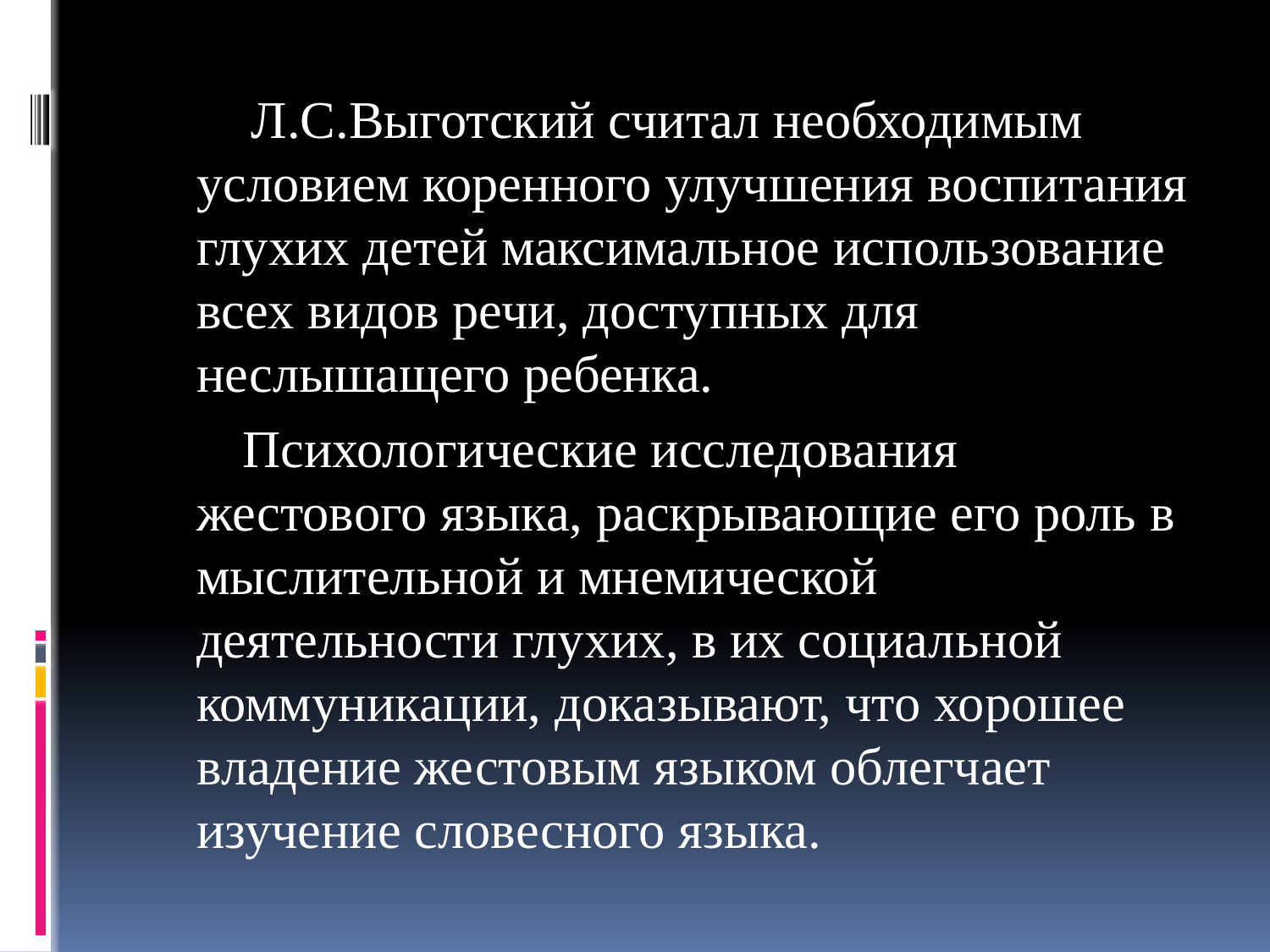

Л.С.Выготский считал необходимым условием коренного улучшения воспитания глухих детей максимальное использование всех видов речи, доступных для неслышащего ребенка.
       Психологические исследования жестового языка, раскрывающие его роль в мыслительной и мнемической деятельности глухих, в их социальной коммуникации, доказывают, что хорошее владение жестовым языком облегчает изучение словесного языка.